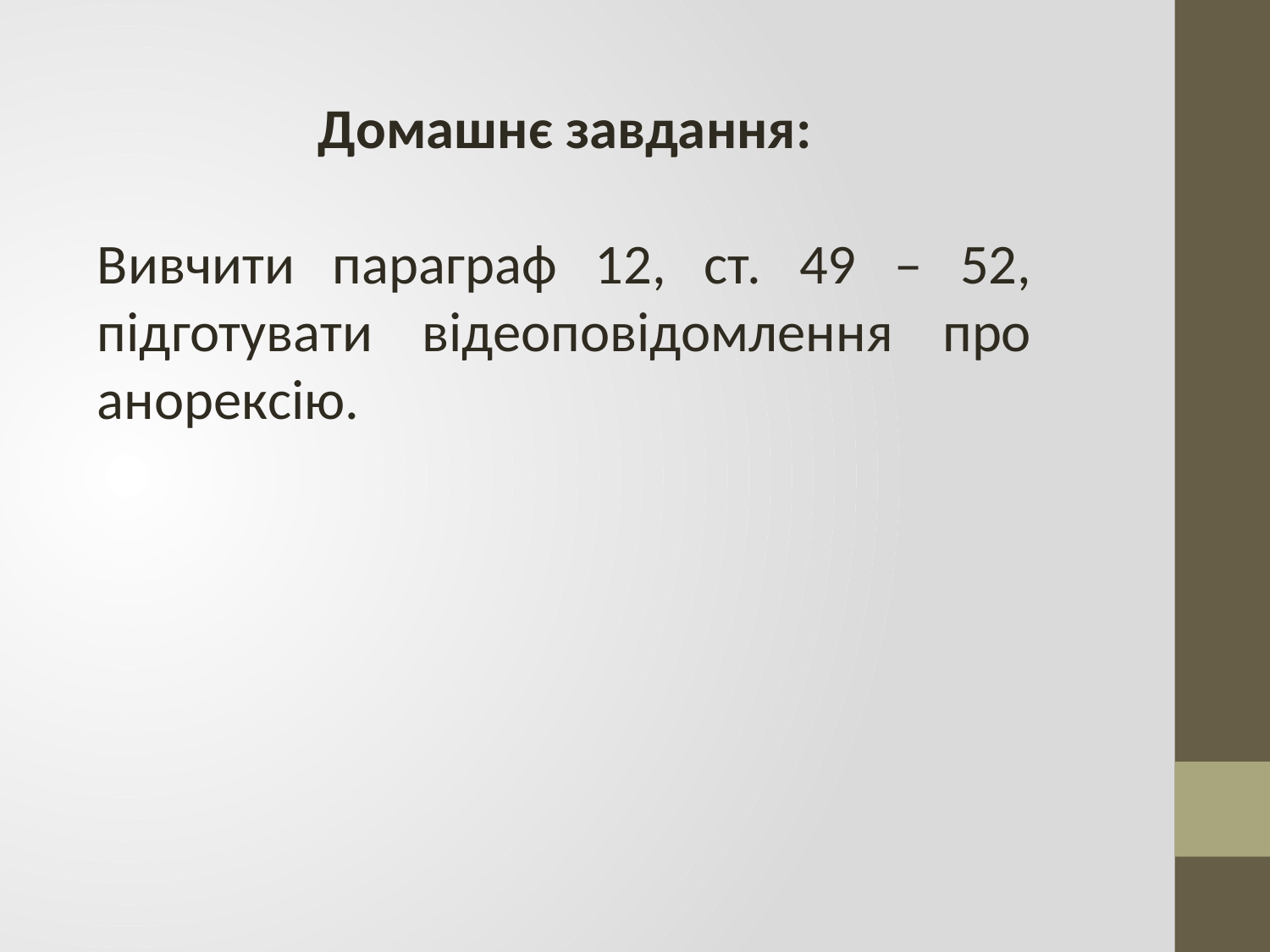

Домашнє завдання:

Вивчити параграф 12, ст. 49 – 52, підготувати відеоповідомлення про анорексію.